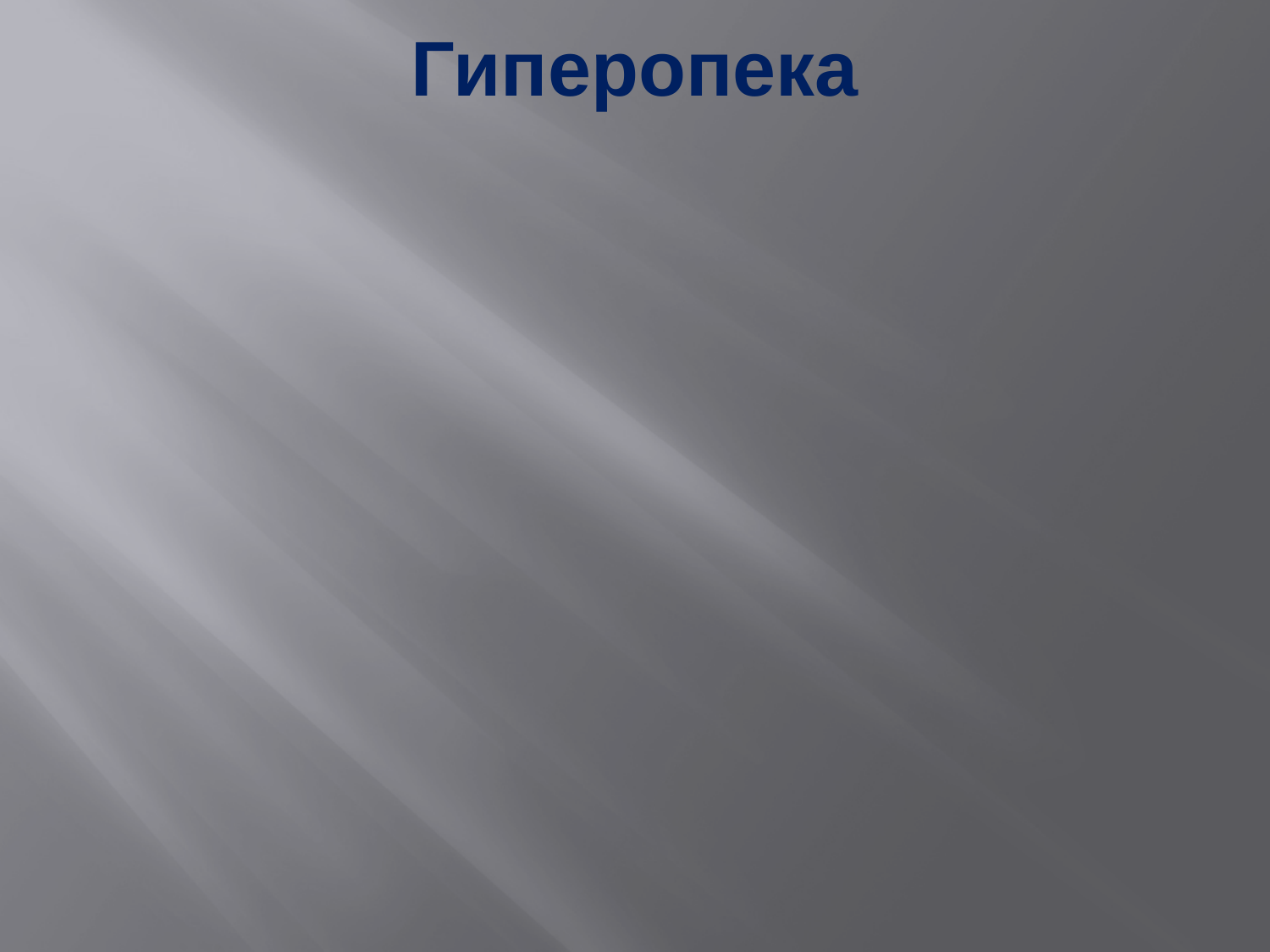

# Гиперопека

Способ воспитания: родители лишают ребенка самостоятельности в физическом, психическом, а также социальном развитии. Они постоянно находятся рядом с ним, решают за него его проблемы, излишне заботятся и опекают его, боясь за его здоровье (даже когда ребенок становится взрослым).
Цель- воспитывает покорность, безволие, беспомощность.
Гиперопека подавляет инициативу, волю и свободу ребенка, его познавательную активность. Родители неосознанно тормозят формирование у ребенка различных навыков и умений, трудолюбия.